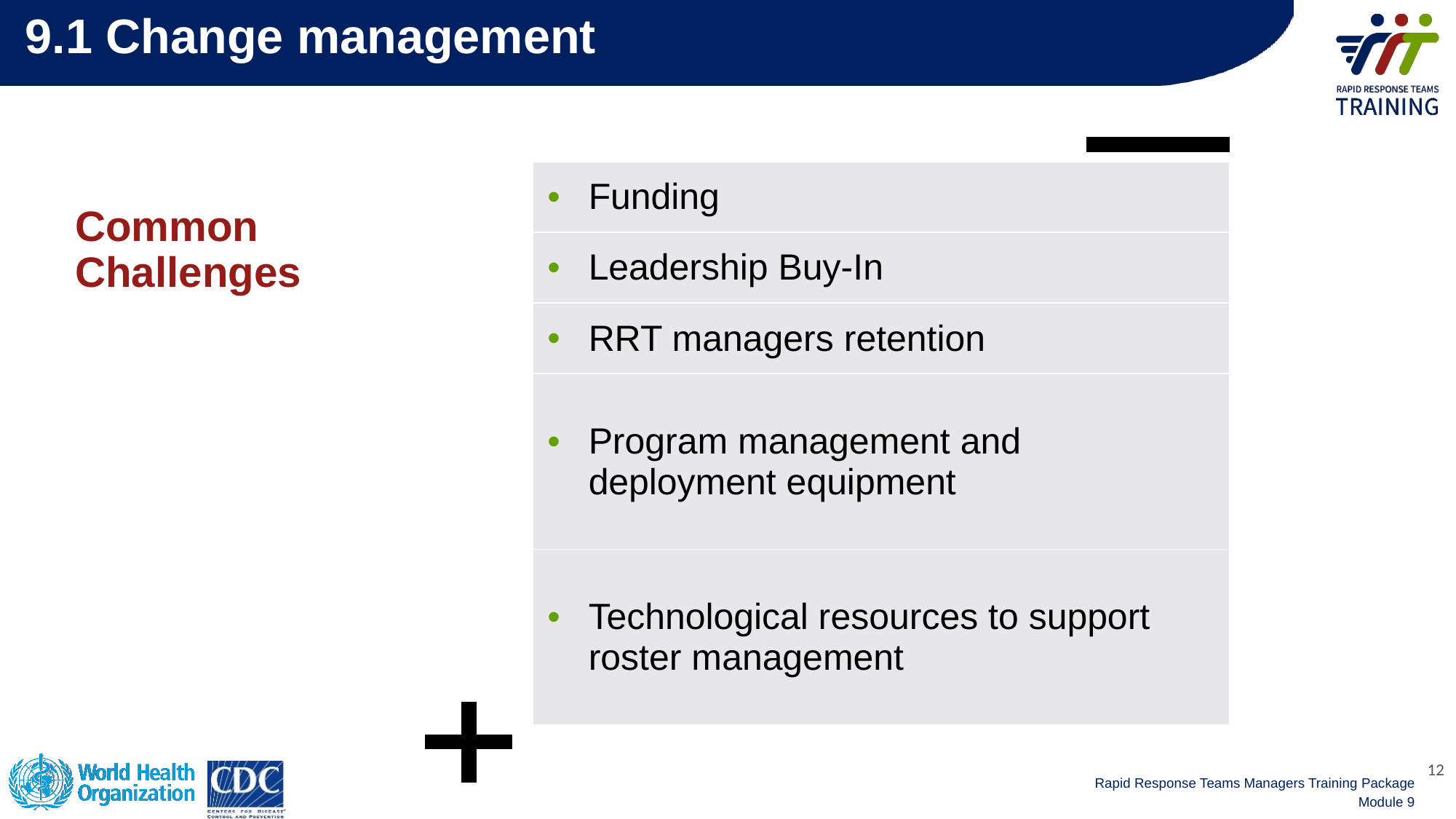

9.1 Change management

# Common Challenges
| Funding |
| --- |
| Leadership Buy-In |
| RRT managers retention |
| Program management and deployment equipment |
| Technological resources to support roster management |

12